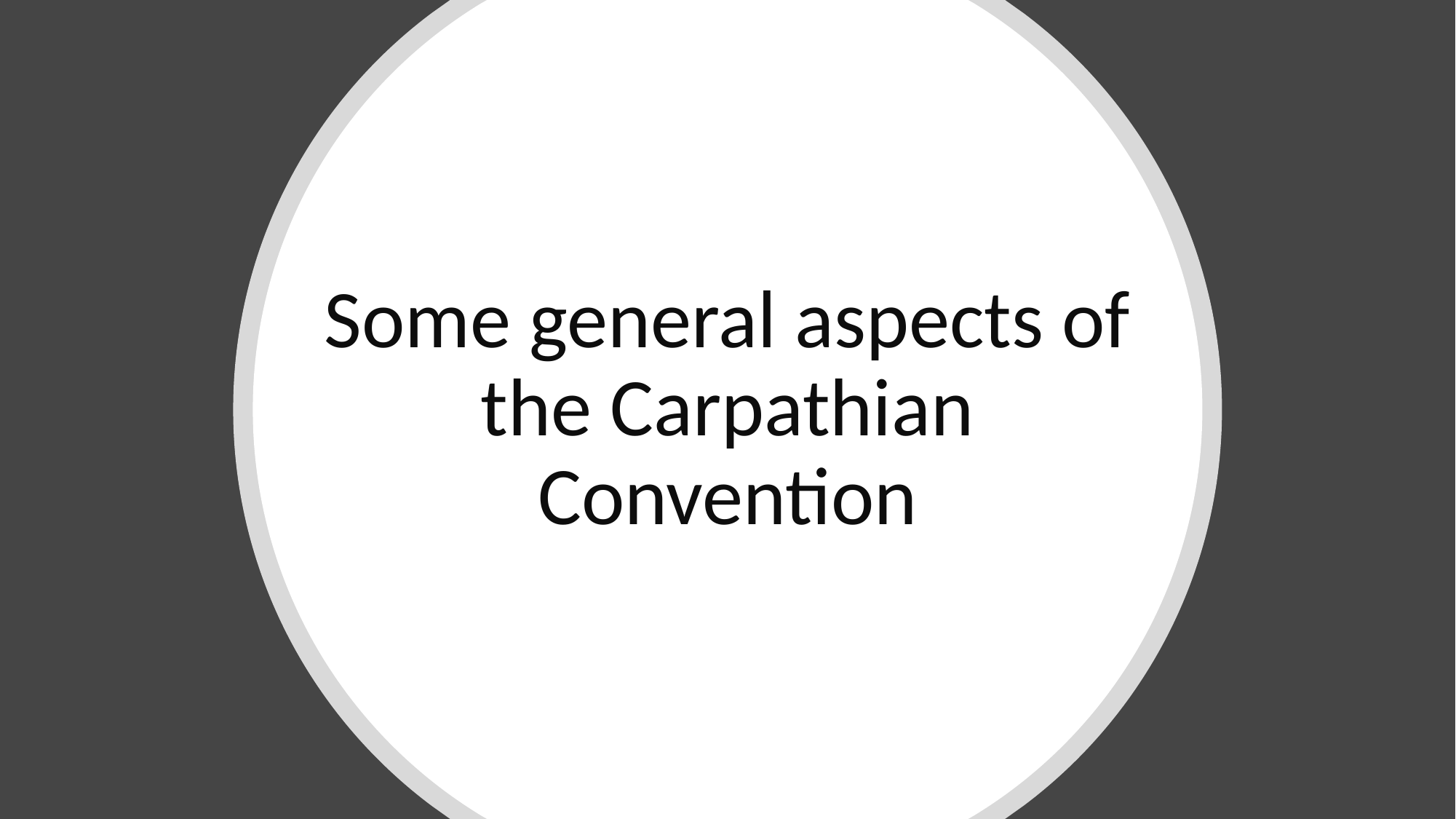

# Some general aspects of the Carpathian Convention